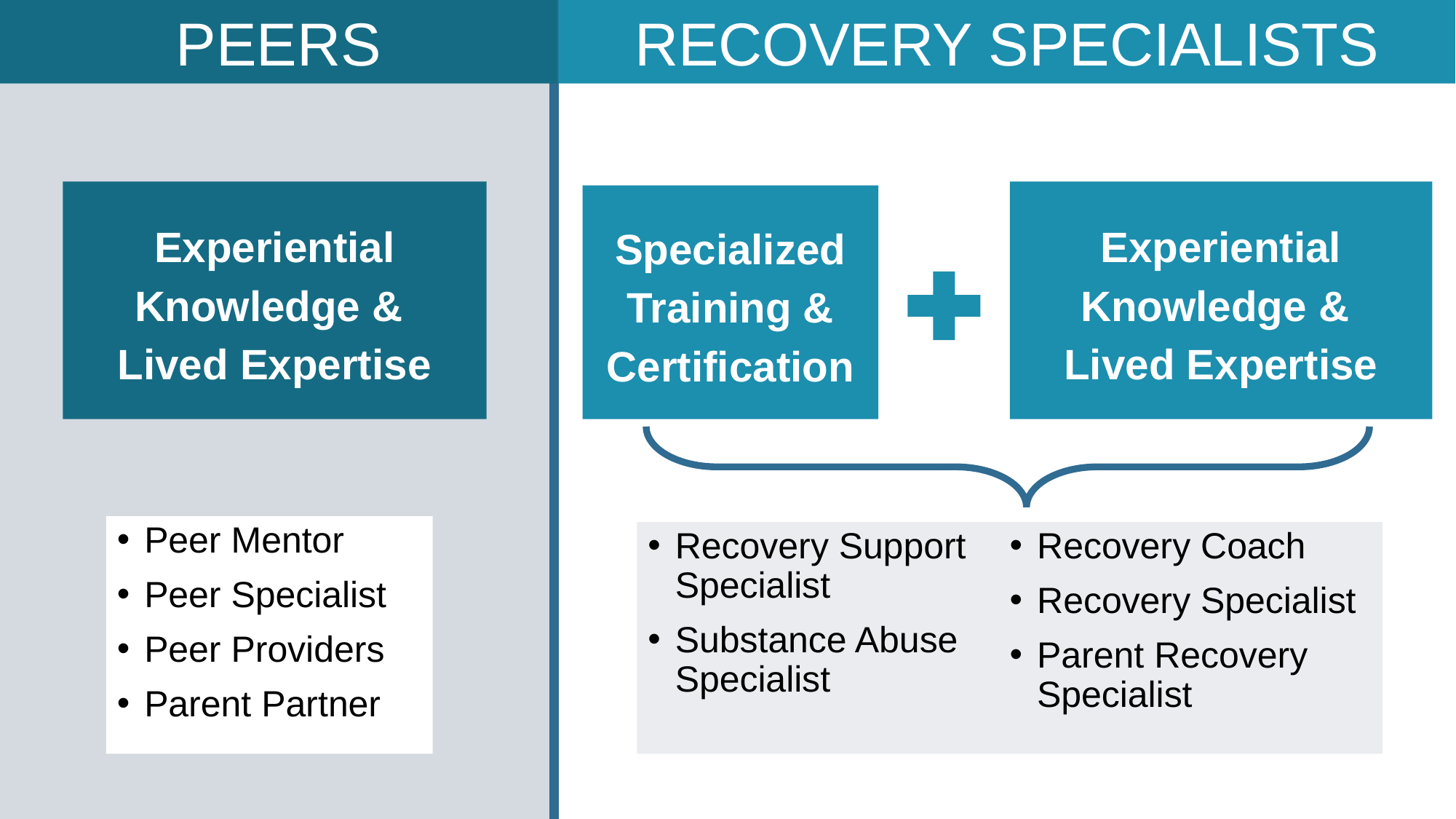

# Differentiating Between Peers &	 Recovery Specialists
PEERS
RECOVERY SPECIALISTS

Experiential Knowledge &
Lived Expertise
Experiential Knowledge &
Lived Expertise
Specialized Training & Certification

Peer Mentor
Peer Specialist
Peer Providers
Parent Partner
Recovery Support Specialist
Substance Abuse Specialist

Recovery Coach
Recovery Specialist
Parent Recovery Specialist